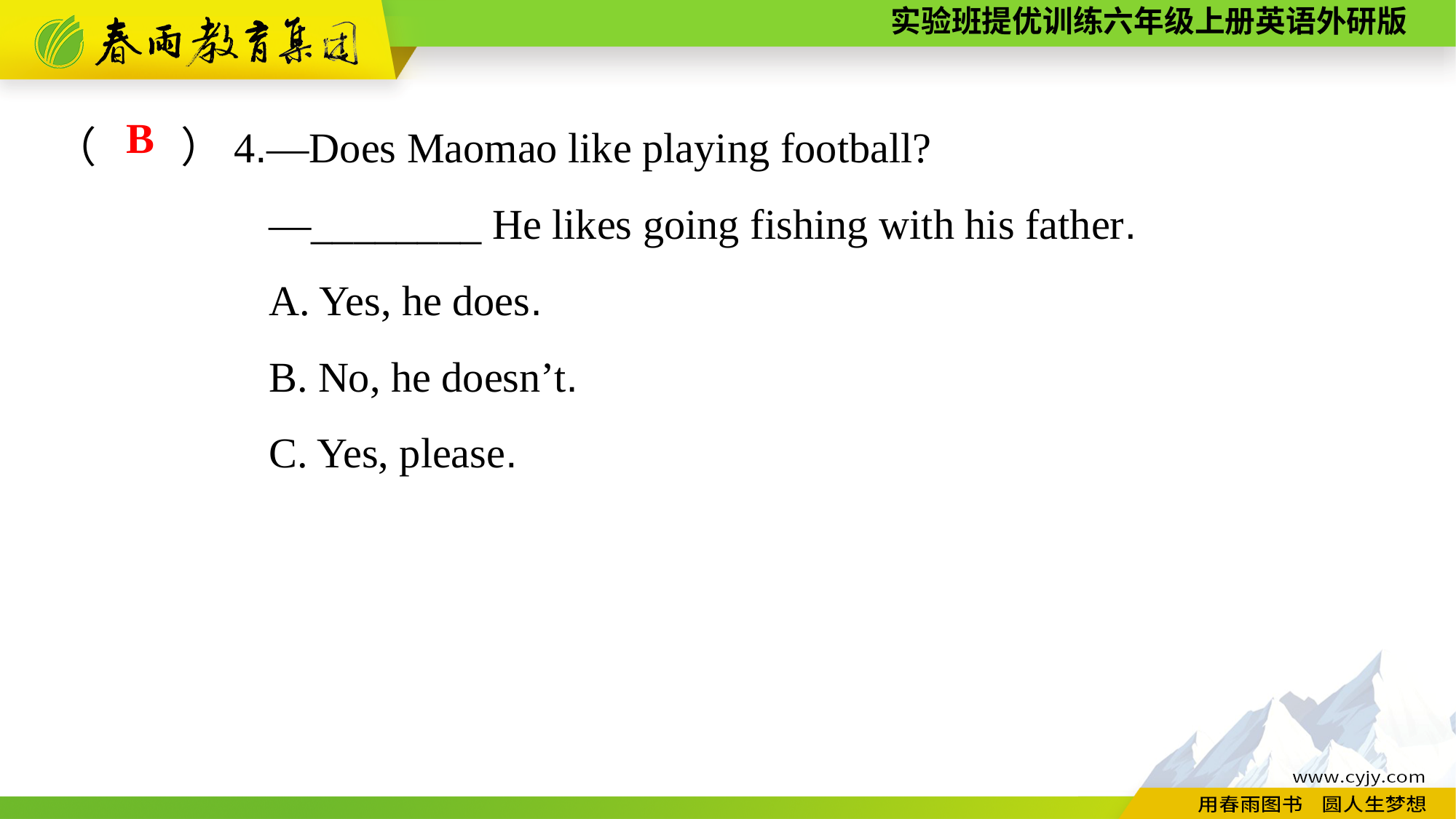

（　　）4.—Does Maomao like playing football?
—________ He likes going fishing with his father.
A. Yes, he does.
B. No, he doesn’t.
C. Yes, please.
B